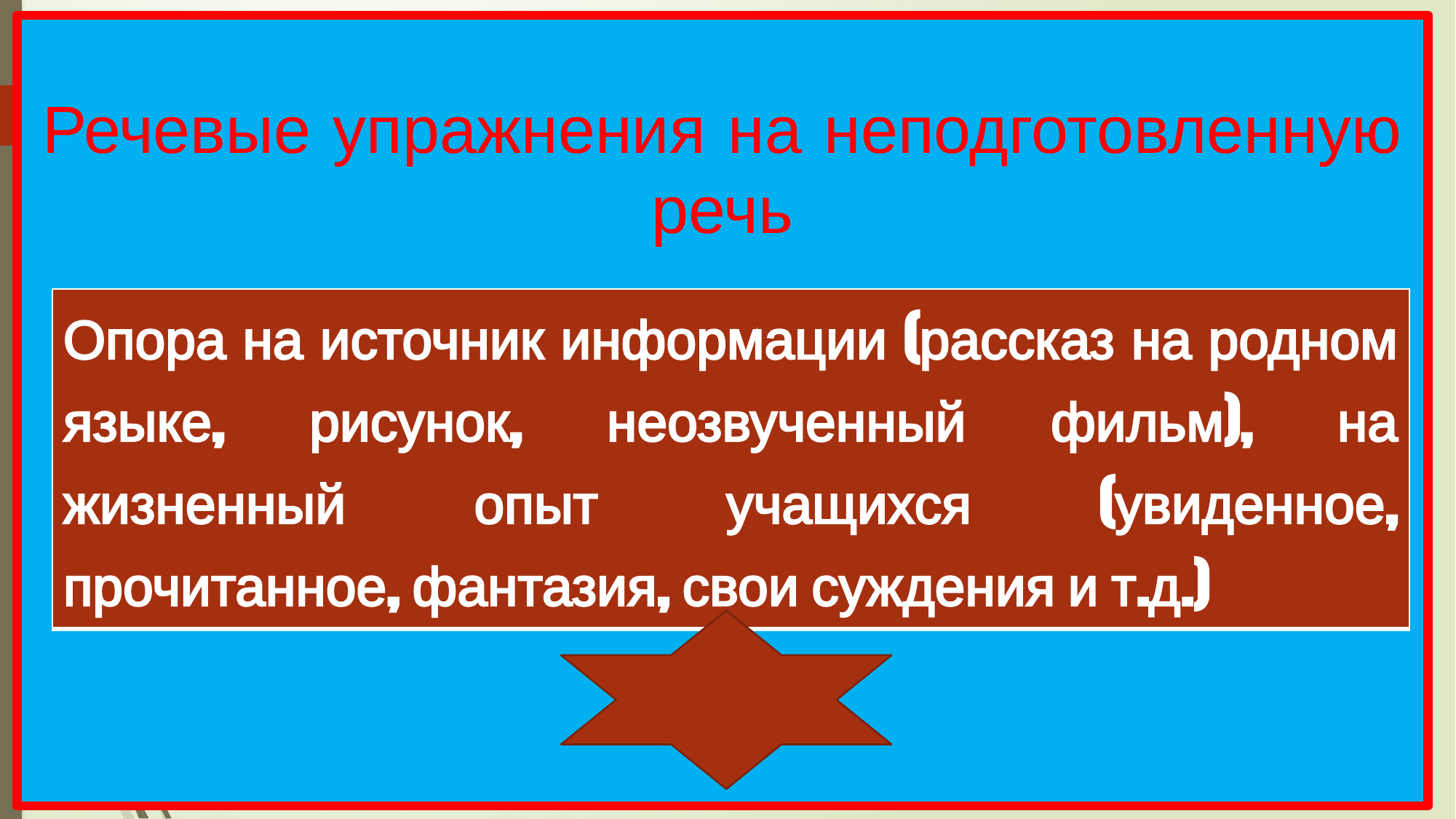

# Речевые упражнения на неподготовленную речь
| Опора на источник информации (рассказ на родном языке, рисунок, неозвученный фильм), на жизненный опыт учащихся (увиденное, прочитанное, фантазия, свои суждения и т.д.) |
| --- |